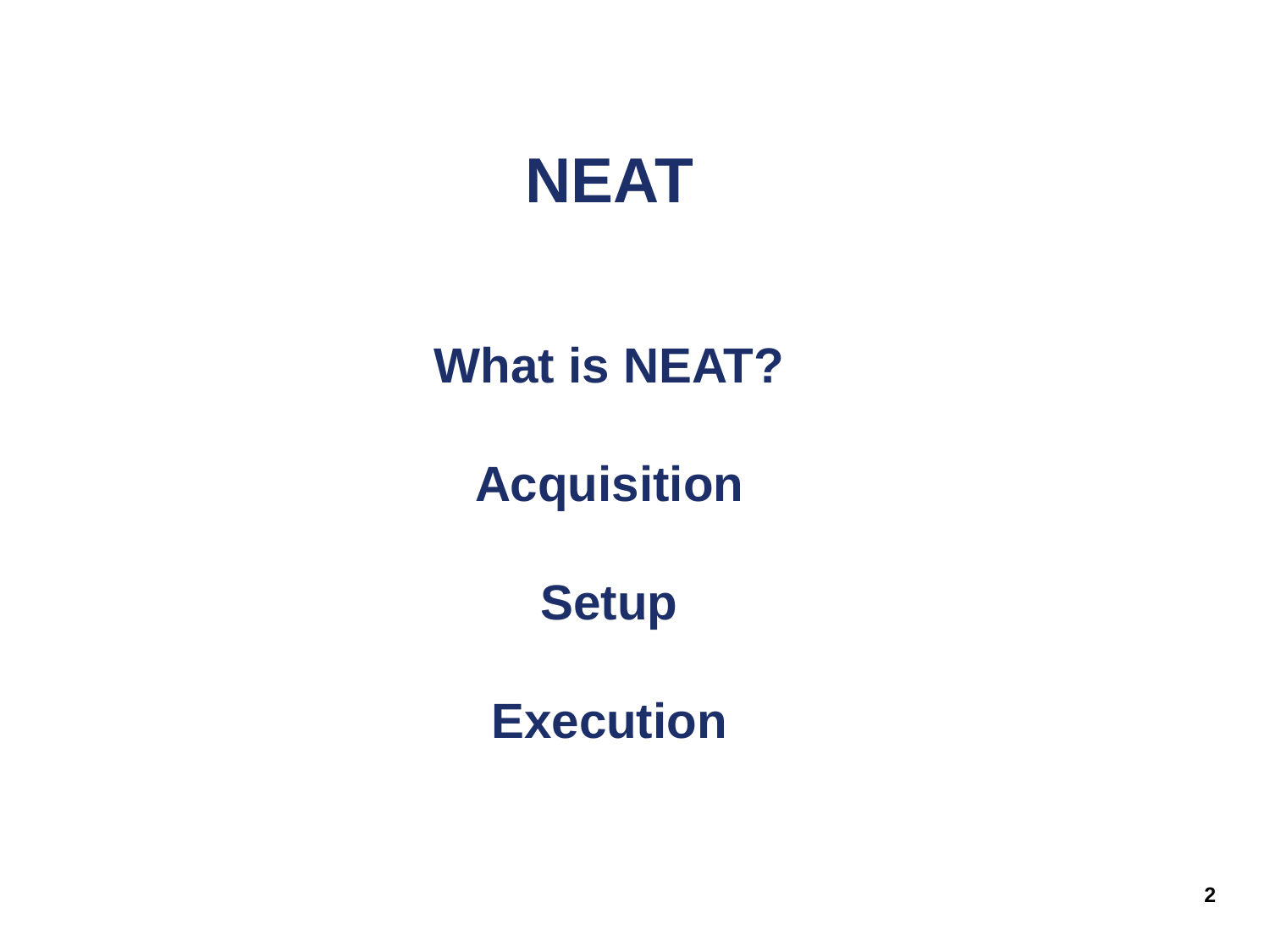

# NEAT What is NEAT? Acquisition Setup Execution